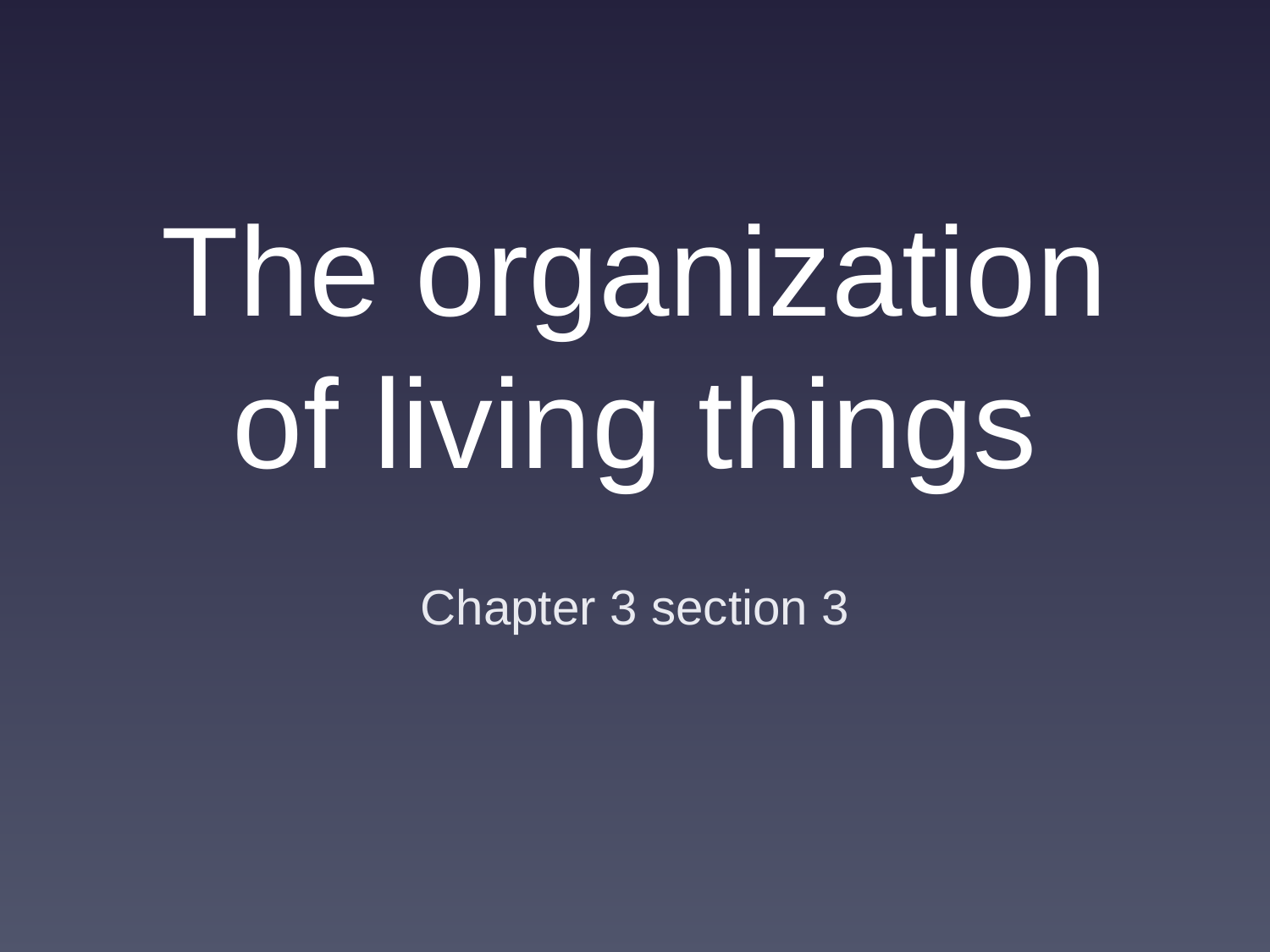

# The organization of living things
Chapter 3 section 3